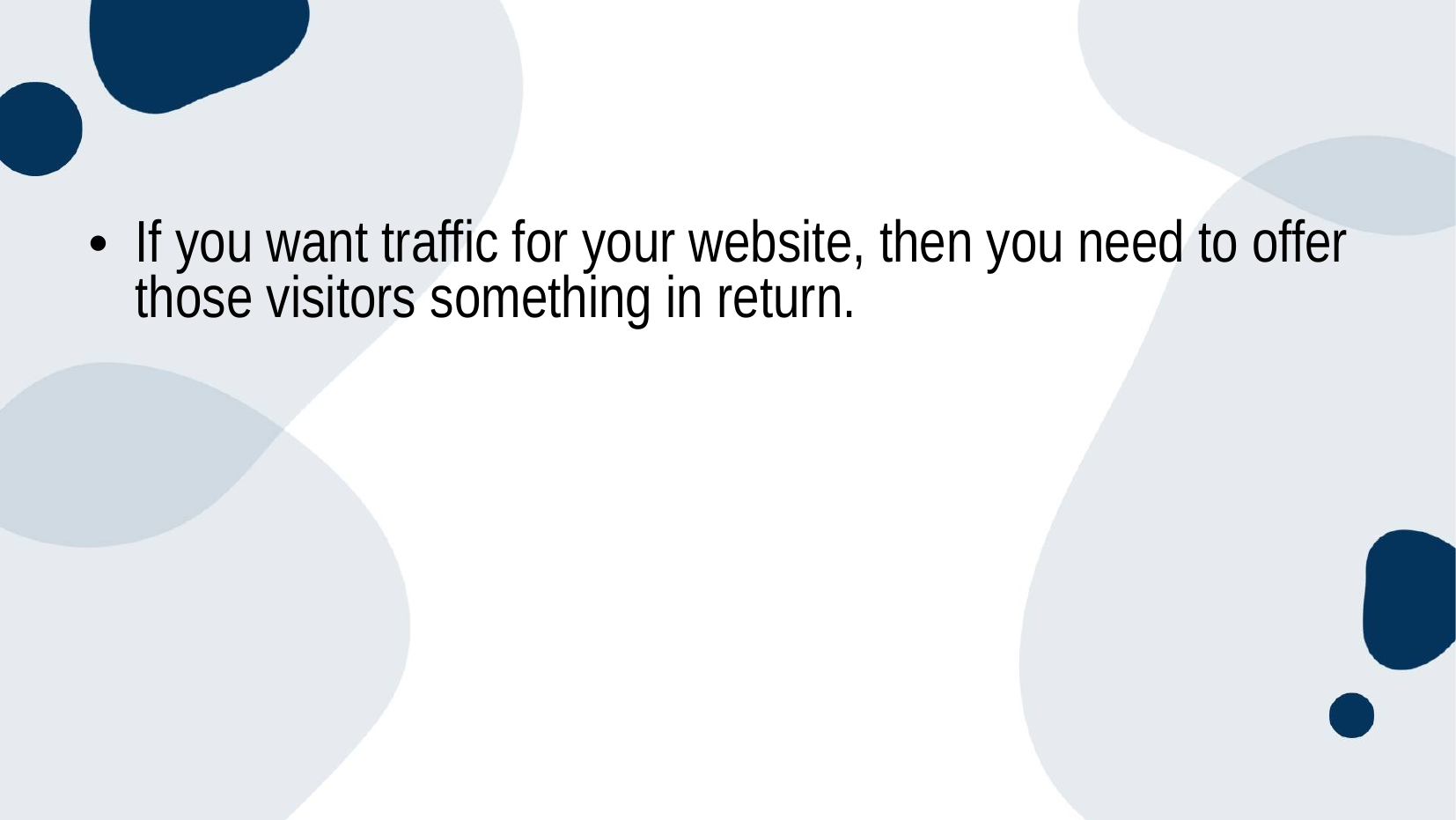

If you want traffic for your website, then you need to offer those visitors something in return.